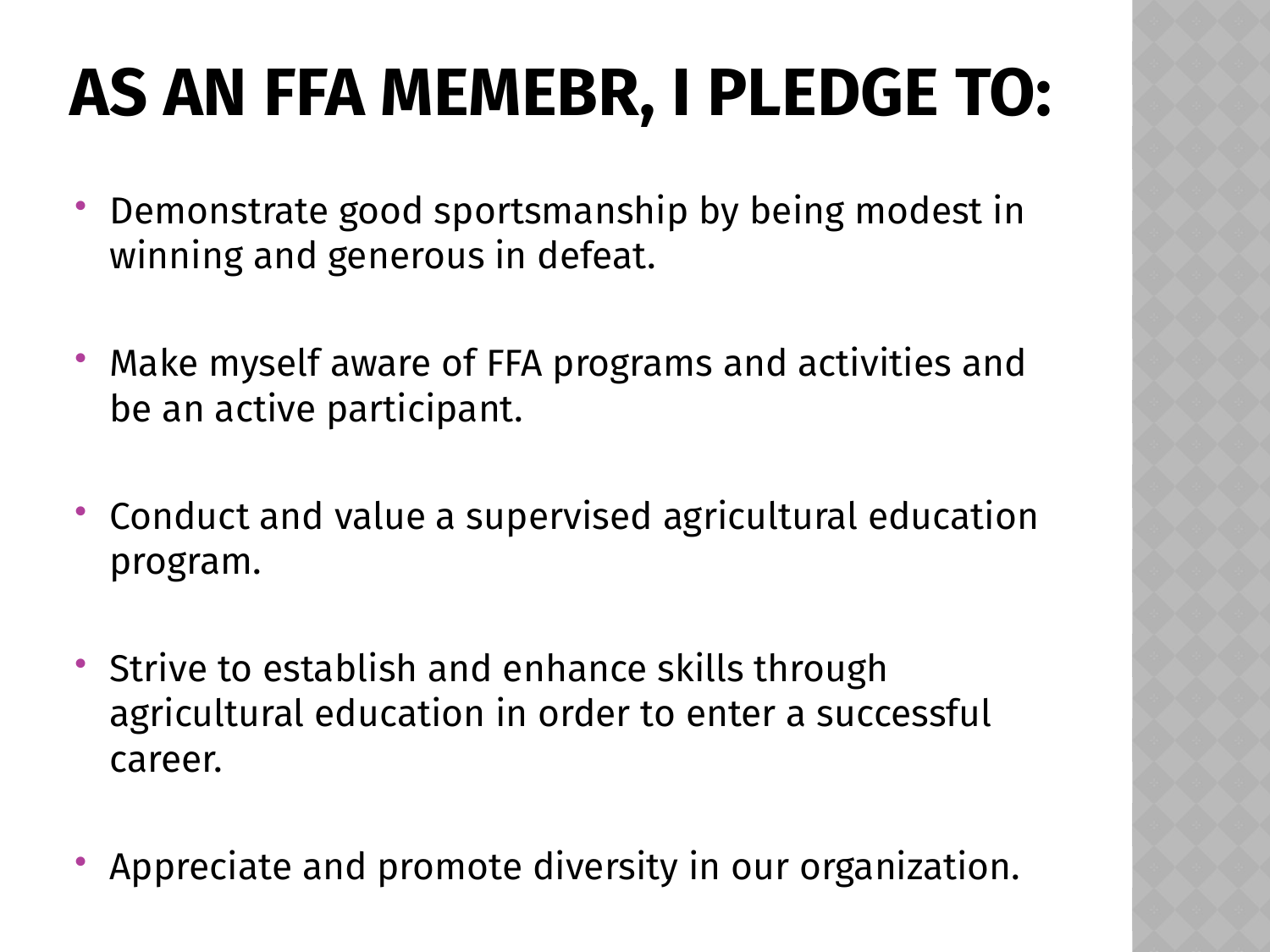

# As an ffa Memebr, I pledge to:
Demonstrate good sportsmanship by being modest in winning and generous in defeat.

Make myself aware of FFA programs and activities and be an active participant.

Conduct and value a supervised agricultural education program.

Strive to establish and enhance skills through agricultural education in order to enter a successful career.

Appreciate and promote diversity in our organization.